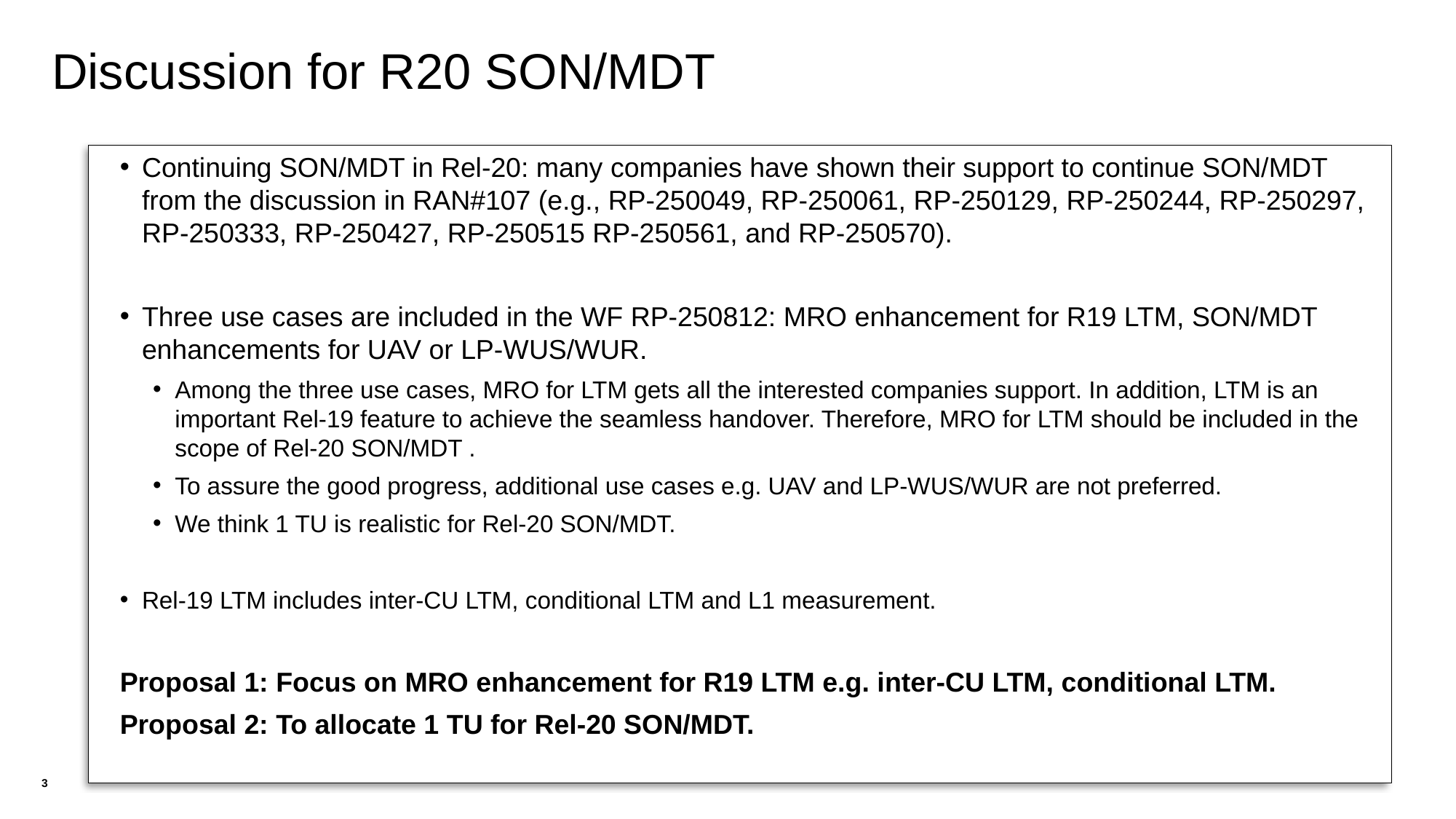

Discussion for R20 SON/MDT

Continuing SON/MDT in Rel-20: many companies have shown their support to continue SON/MDT from the discussion in RAN#107 (e.g., RP-250049, RP-250061, RP-250129, RP-250244, RP-250297, RP-250333, RP-250427, RP-250515 RP-250561, and RP-250570).

Three use cases are included in the WF RP-250812: MRO enhancement for R19 LTM, SON/MDT enhancements for UAV or LP-WUS/WUR.
Among the three use cases, MRO for LTM gets all the interested companies support. In addition, LTM is an important Rel-19 feature to achieve the seamless handover. Therefore, MRO for LTM should be included in the scope of Rel-20 SON/MDT .
To assure the good progress, additional use cases e.g. UAV and LP-WUS/WUR are not preferred.
We think 1 TU is realistic for Rel-20 SON/MDT.

Rel-19 LTM includes inter-CU LTM, conditional LTM and L1 measurement.

Proposal 1: Focus on MRO enhancement for R19 LTM e.g. inter-CU LTM, conditional LTM.
Proposal 2: To allocate 1 TU for Rel-20 SON/MDT.